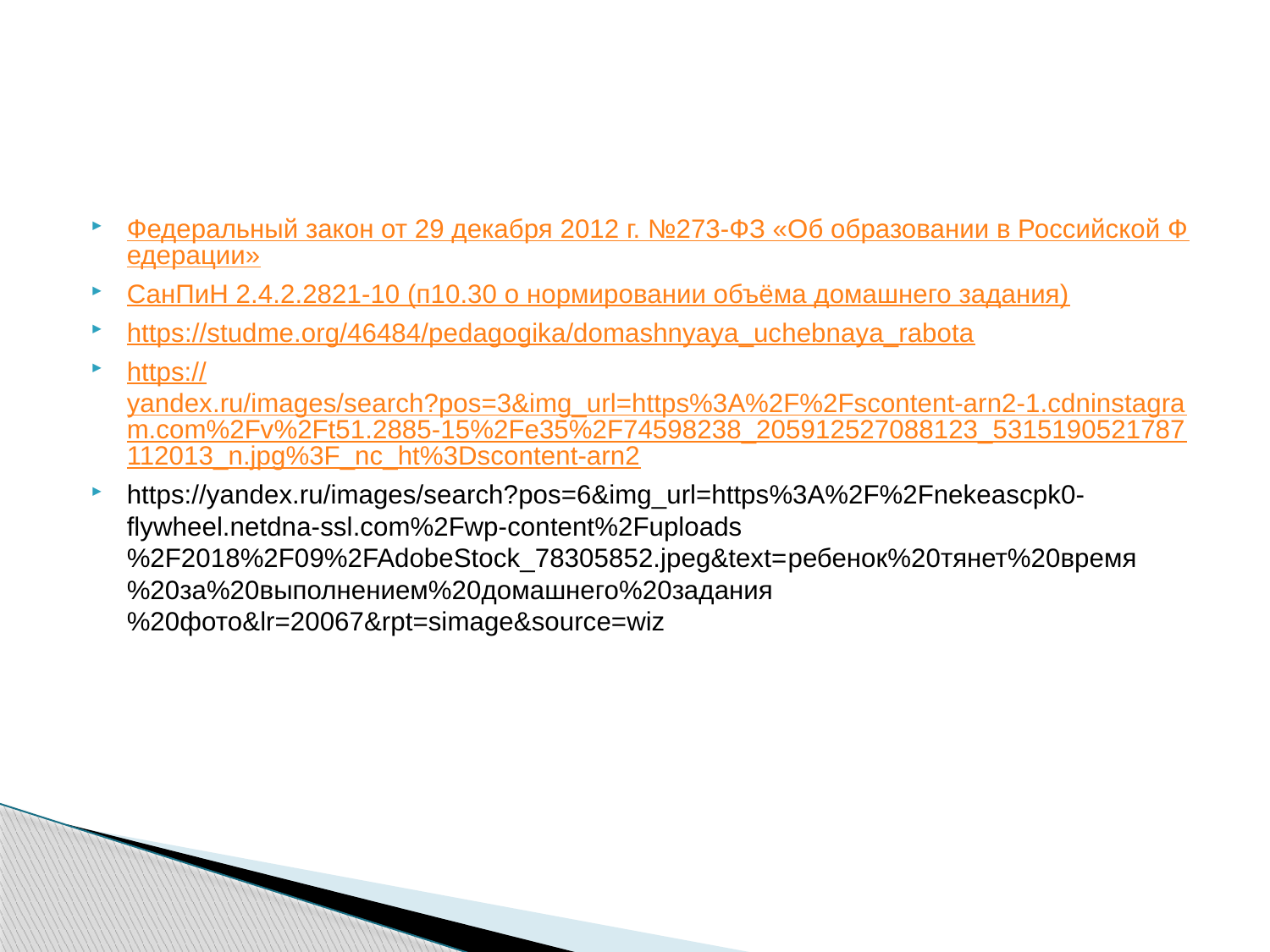

Федеральный закон от 29 декабря 2012 г. №273-ФЗ «Об образовании в Российской Федерации»
СанПиН 2.4.2.2821-10 (п10.30 о нормировании объёма домашнего задания)
https://studme.org/46484/pedagogika/domashnyaya_uchebnaya_rabota
https://yandex.ru/images/search?pos=3&img_url=https%3A%2F%2Fscontent-arn2-1.cdninstagram.com%2Fv%2Ft51.2885-15%2Fe35%2F74598238_205912527088123_5315190521787112013_n.jpg%3F_nc_ht%3Dscontent-arn2
https://yandex.ru/images/search?pos=6&img_url=https%3A%2F%2Fnekeascpk0-flywheel.netdna-ssl.com%2Fwp-content%2Fuploads%2F2018%2F09%2FAdobeStock_78305852.jpeg&text=ребенок%20тянет%20время%20за%20выполнением%20домашнего%20задания%20фото&lr=20067&rpt=simage&source=wiz